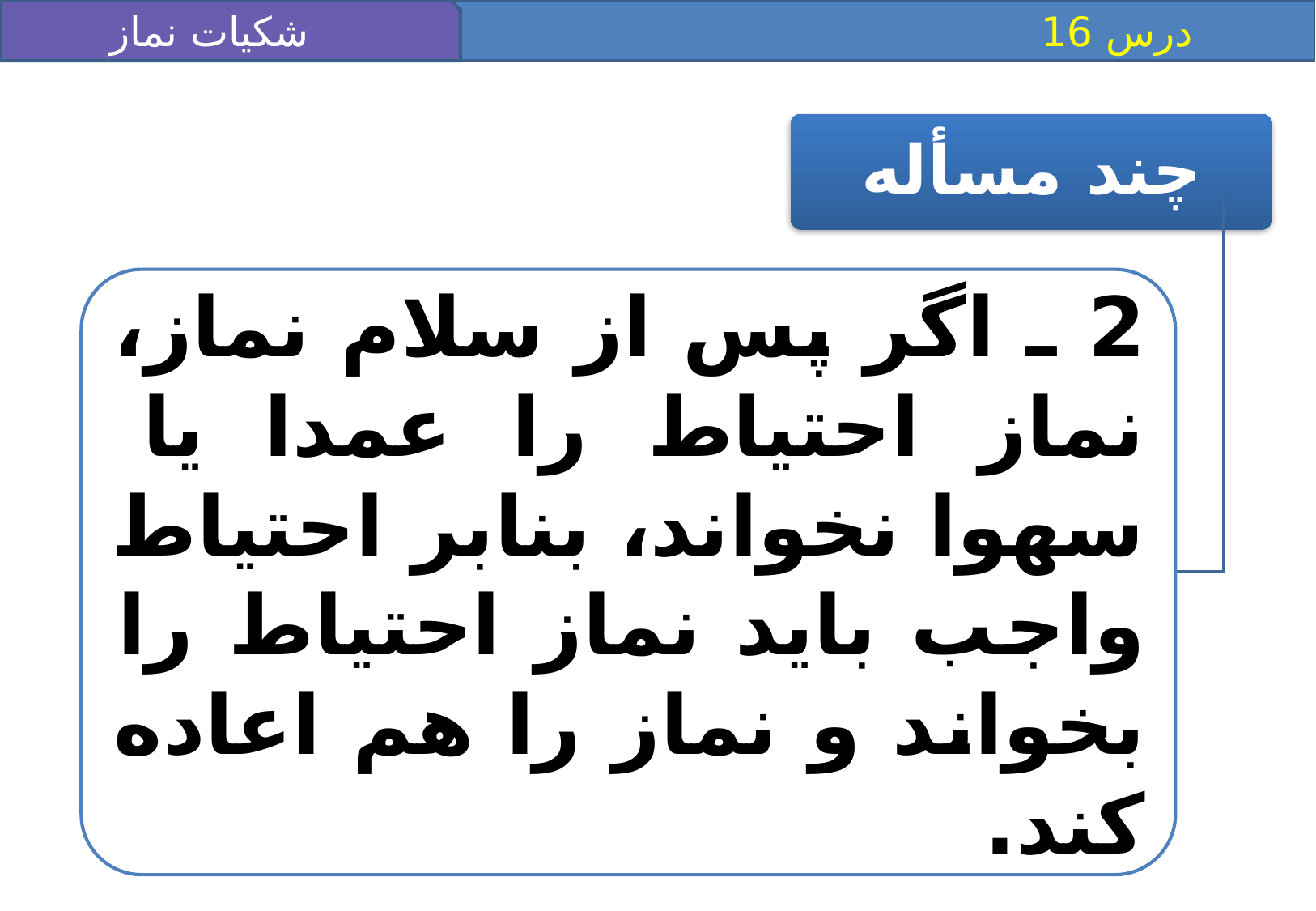

شکیات نماز 2
 درس 16
چند مسأله

2 ـ اگر پس از سلام نماز، نماز احتياط را عمدا يا سهوا نخواند، بنابر احتياط واجب بايد نماز احتياط را بخواند و نماز را هم اعاده كند.